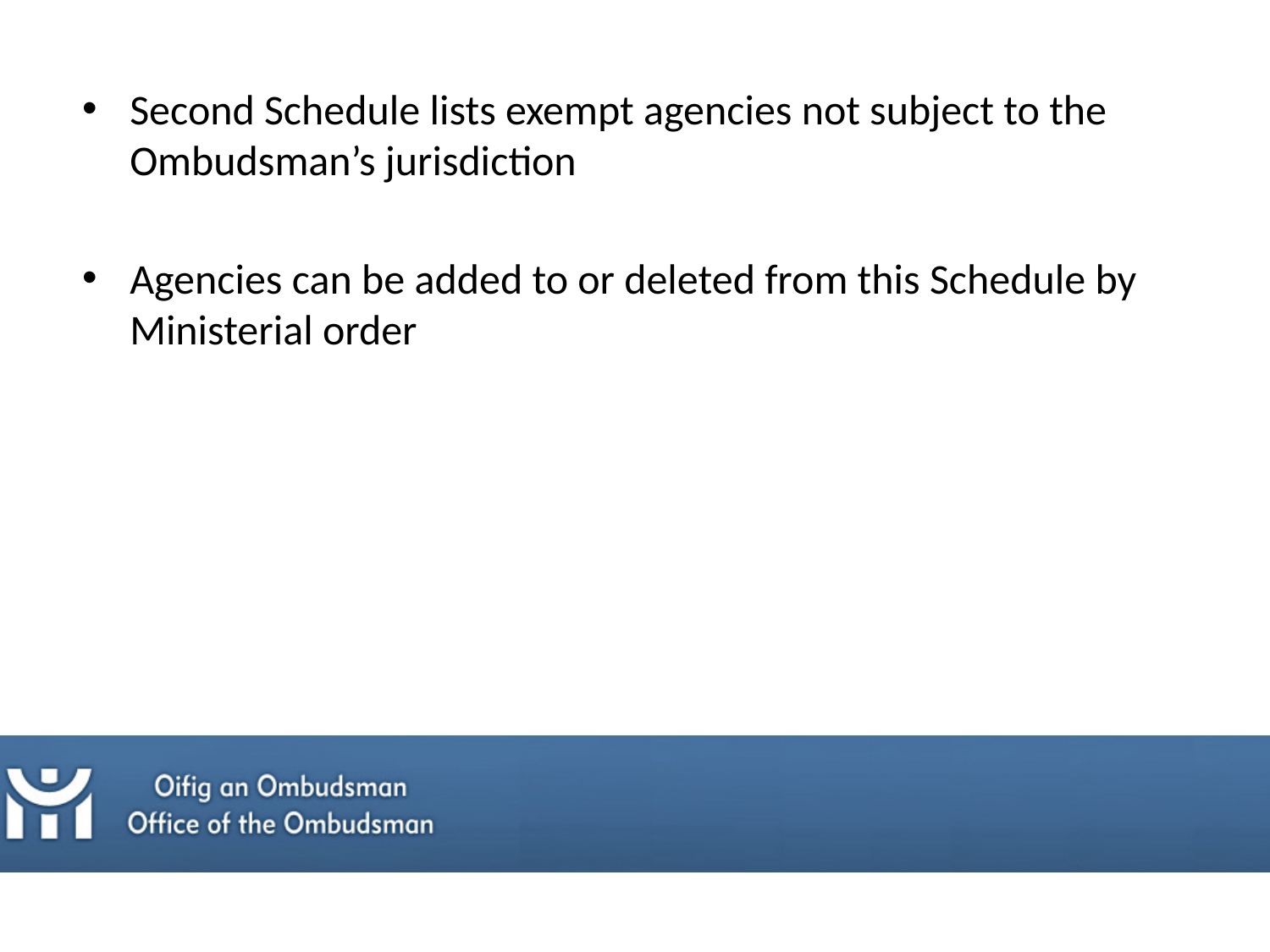

Second Schedule lists exempt agencies not subject to the Ombudsman’s jurisdiction

Agencies can be added to or deleted from this Schedule by Ministerial order